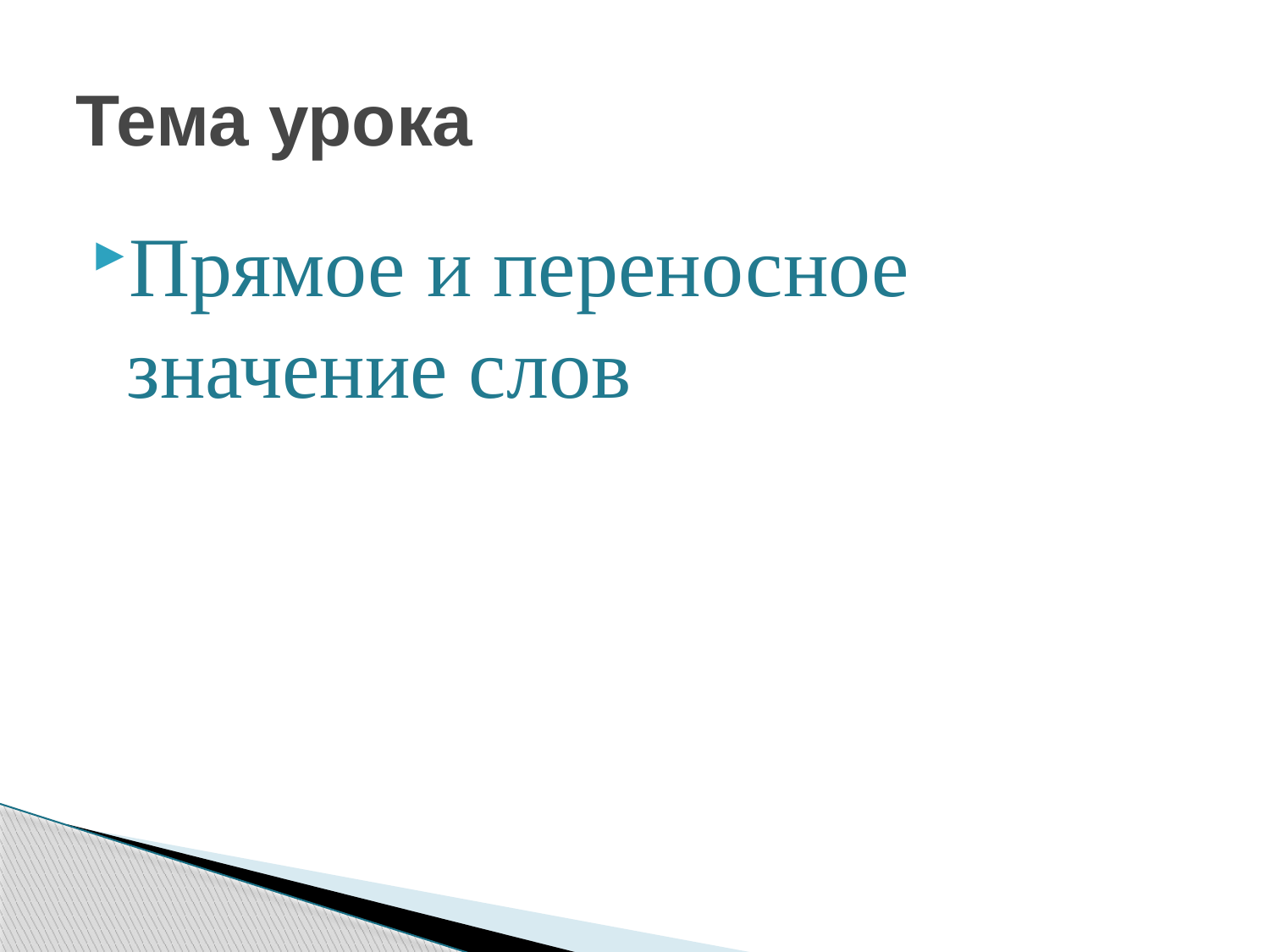

# Тема урока
Прямое и переносное значение слов